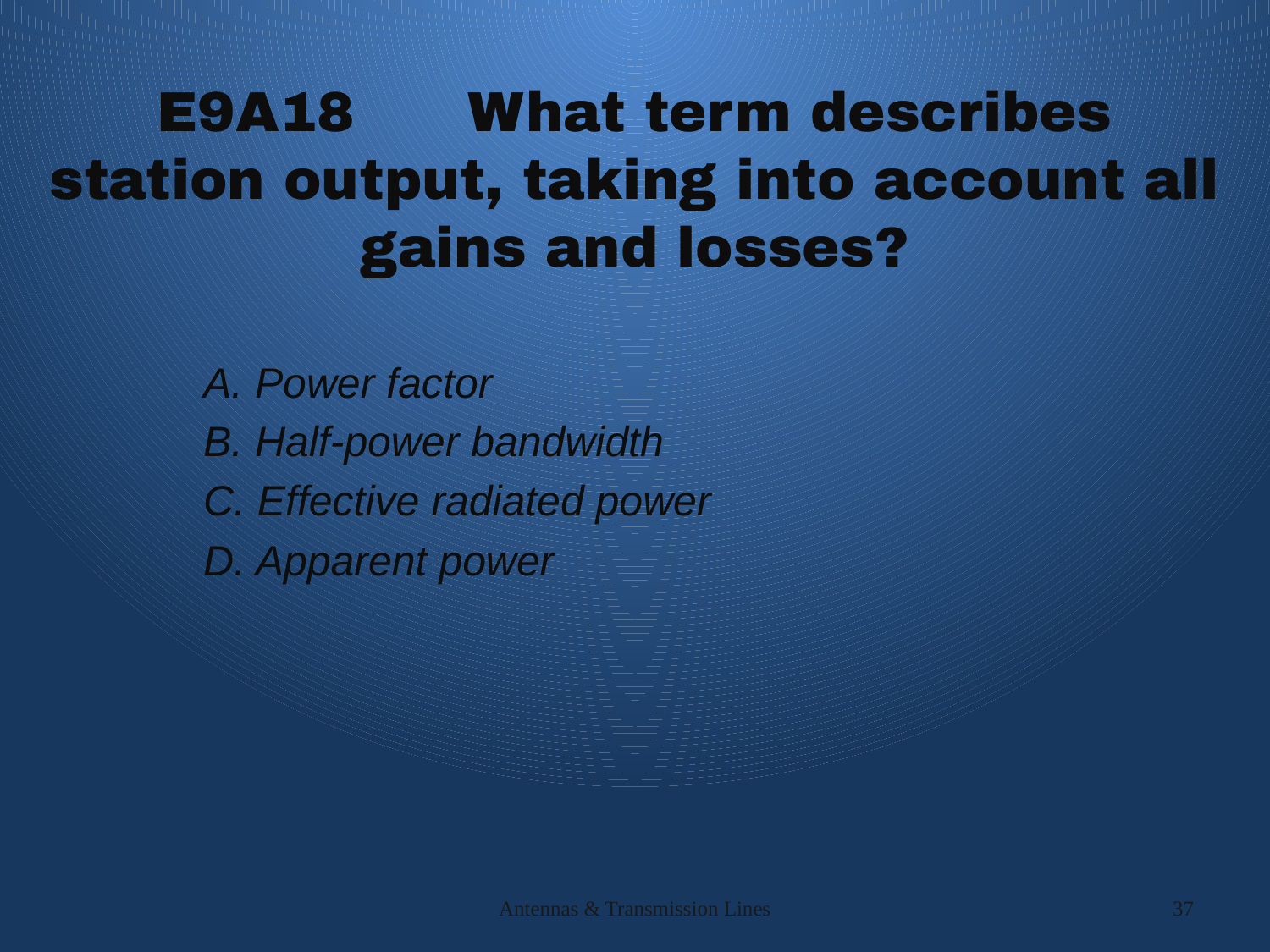

# E9A18      What term describes station output, taking into account all gains and losses?
A. Power factor
B. Half-power bandwidth
C. Effective radiated power
D. Apparent power
Antennas & Transmission Lines
37